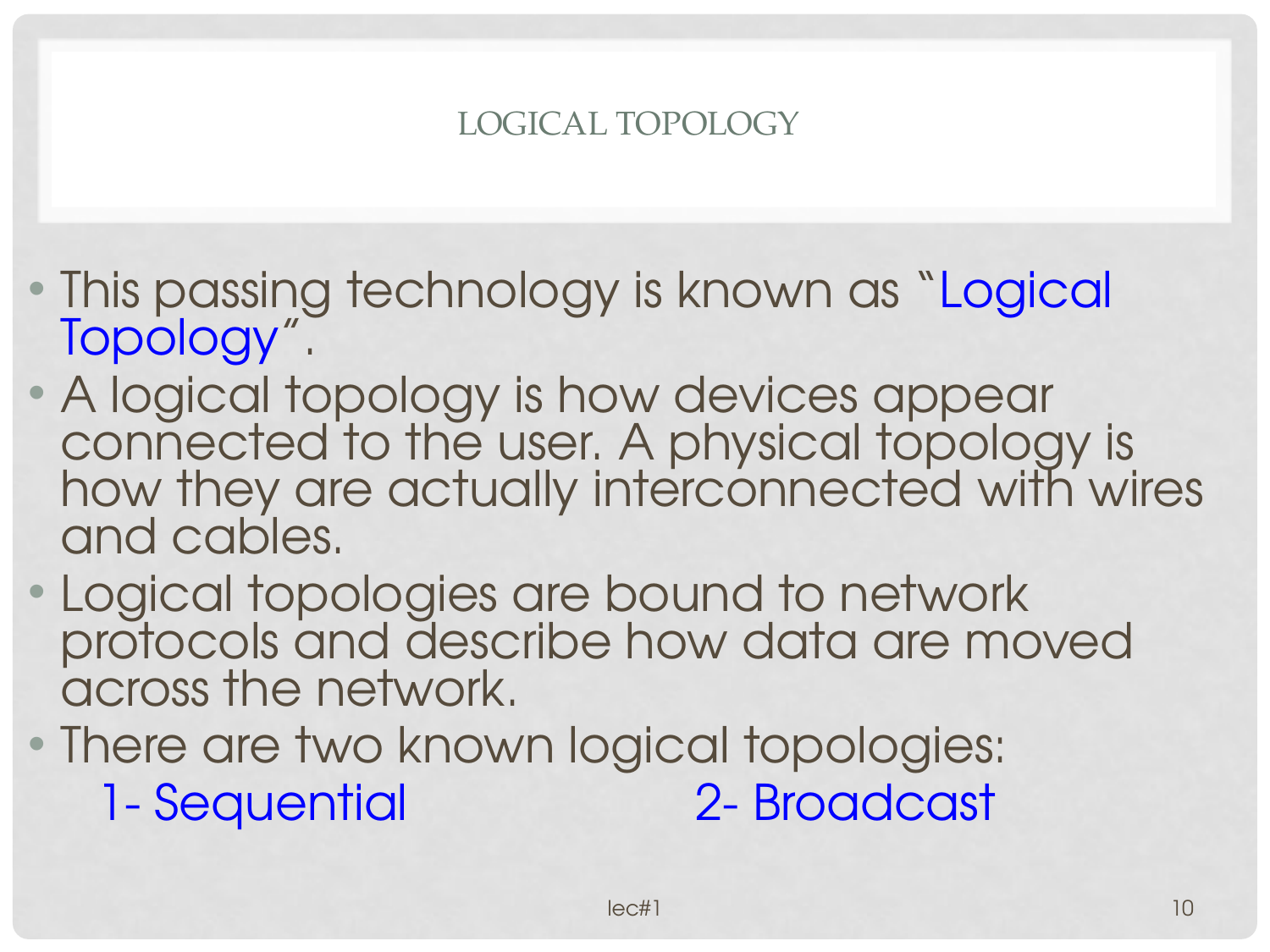

# Logical Topology

This passing technology is known as “Logical Topology”.
A logical topology is how devices appear connected to the user. A physical topology is how they are actually interconnected with wires and cables.
Logical topologies are bound to network protocols and describe how data are moved across the network.
There are two known logical topologies:
     1- Sequential 			2- Broadcast
lec#1
10